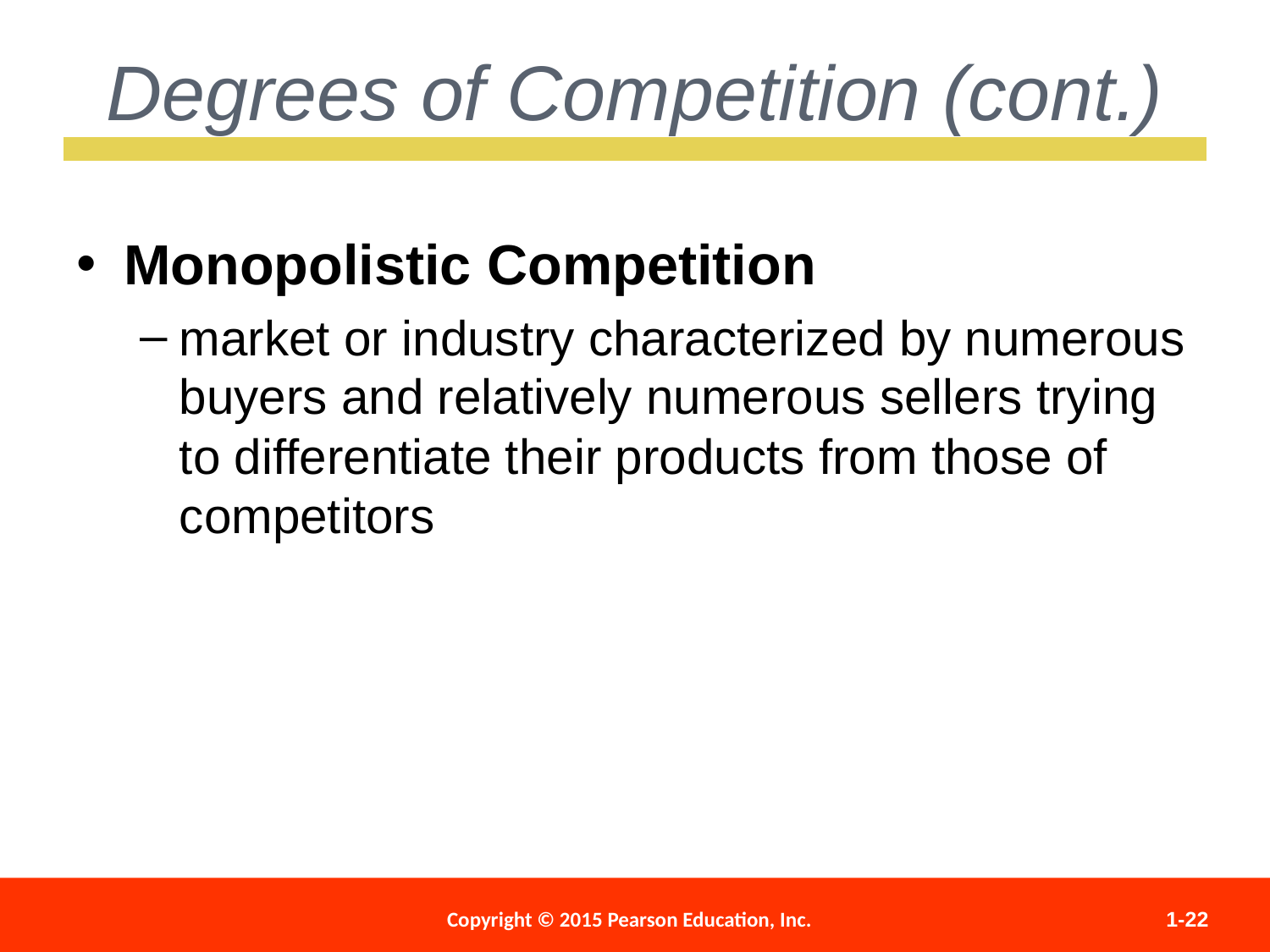

Degrees of Competition (cont.)
Monopolistic Competition
market or industry characterized by numerous buyers and relatively numerous sellers trying to differentiate their products from those of competitors